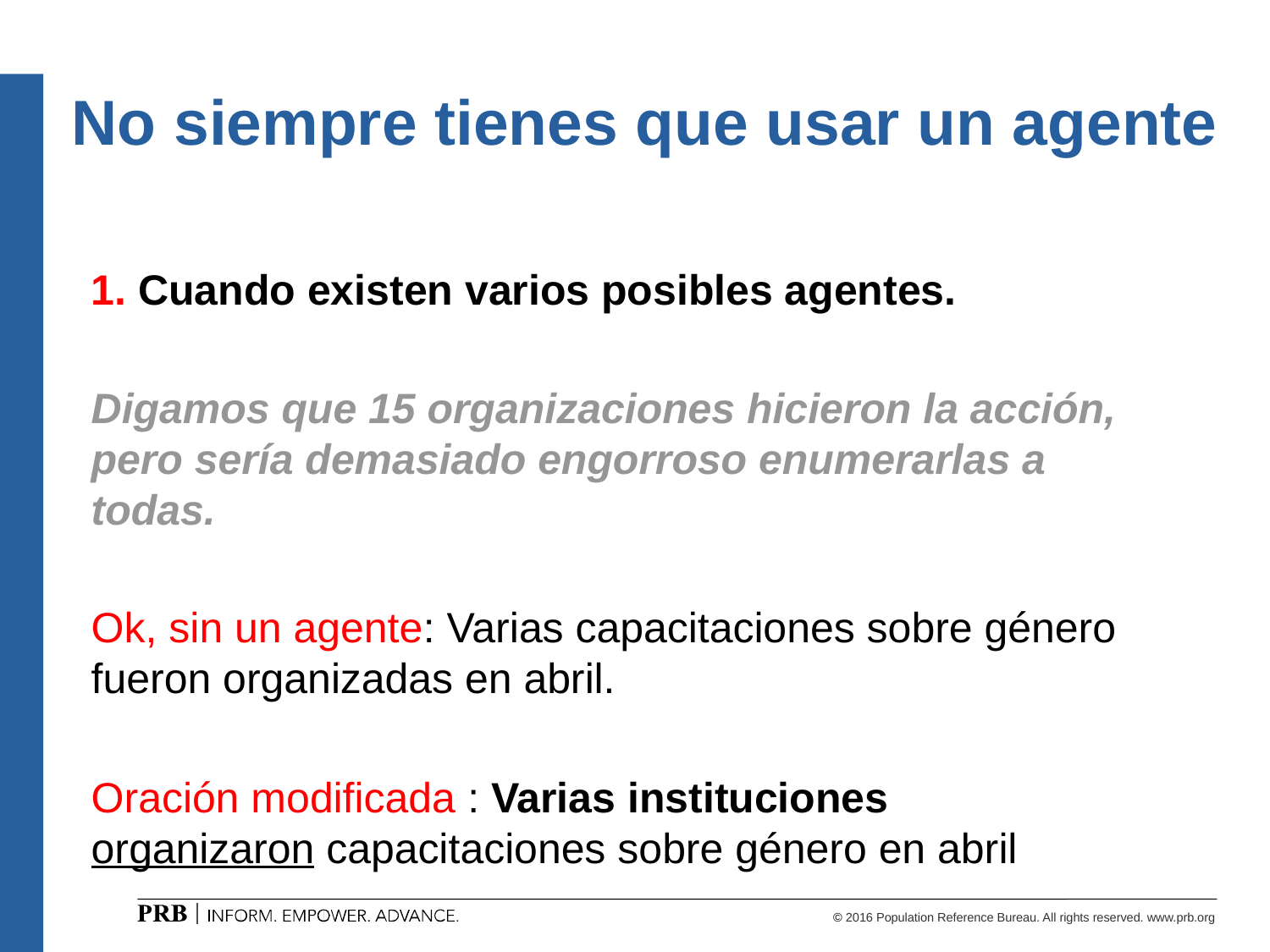

# No siempre tienes que usar un agente
1. Cuando existen varios posibles agentes.

Digamos que 15 organizaciones hicieron la acción, pero sería demasiado engorroso enumerarlas a todas.

Ok, sin un agente: Varias capacitaciones sobre género fueron organizadas en abril.

Oración modificada : Varias instituciones organizaron capacitaciones sobre género en abril